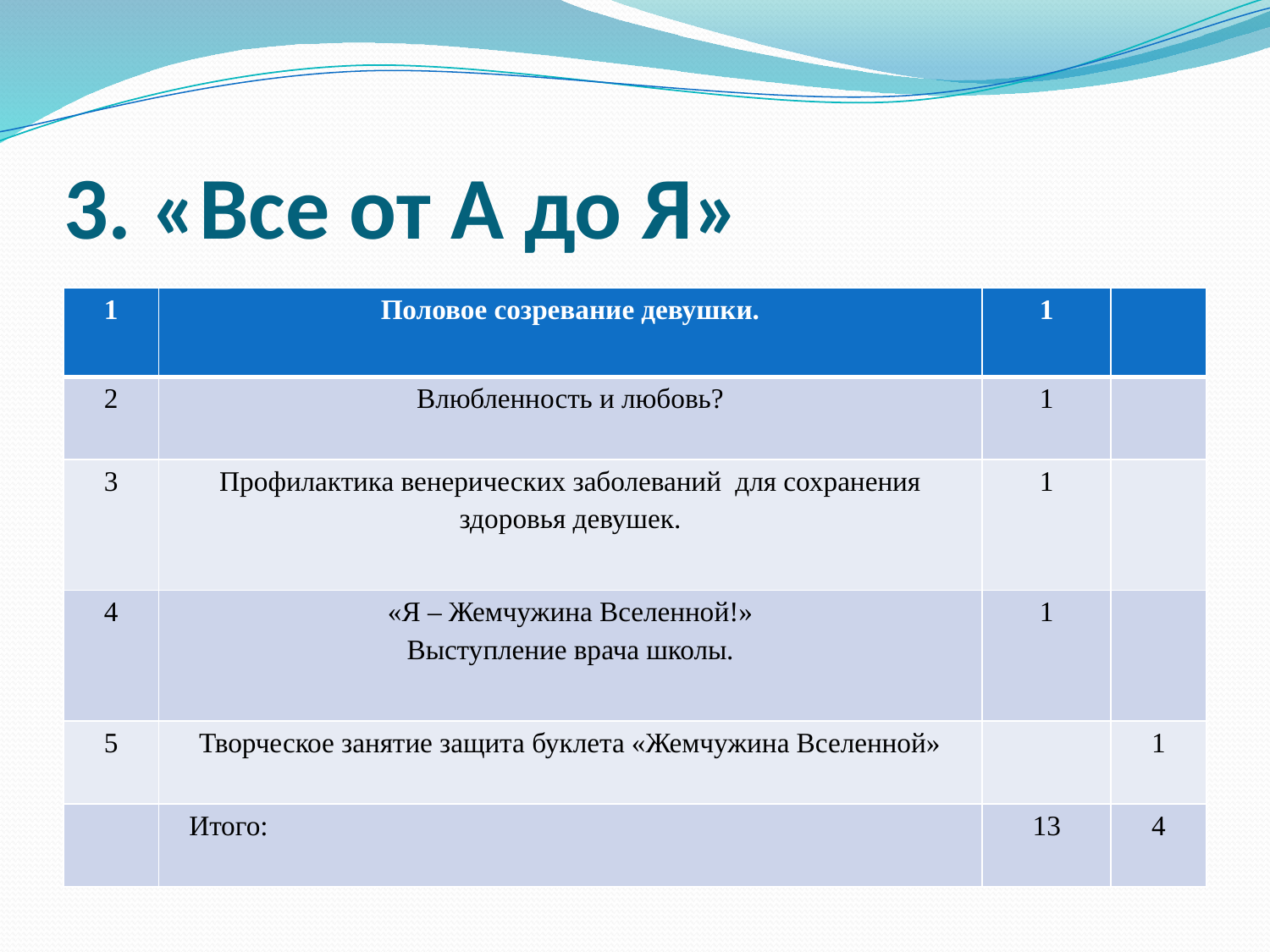

# 3. «Все от А до Я»
| 1 | Половое созревание девушки. | 1 |  |
| --- | --- | --- | --- |
| 2 | Влюбленность и любовь? | 1 |  |
| 3 | Профилактика венерических заболеваний для сохранения здоровья девушек. | 1 |  |
| 4 | «Я – Жемчужина Вселенной!» Выступление врача школы. | 1 |  |
| 5 | Творческое занятие защита буклета «Жемчужина Вселенной» |  | 1 |
|  | Итого: | 13 | 4 |